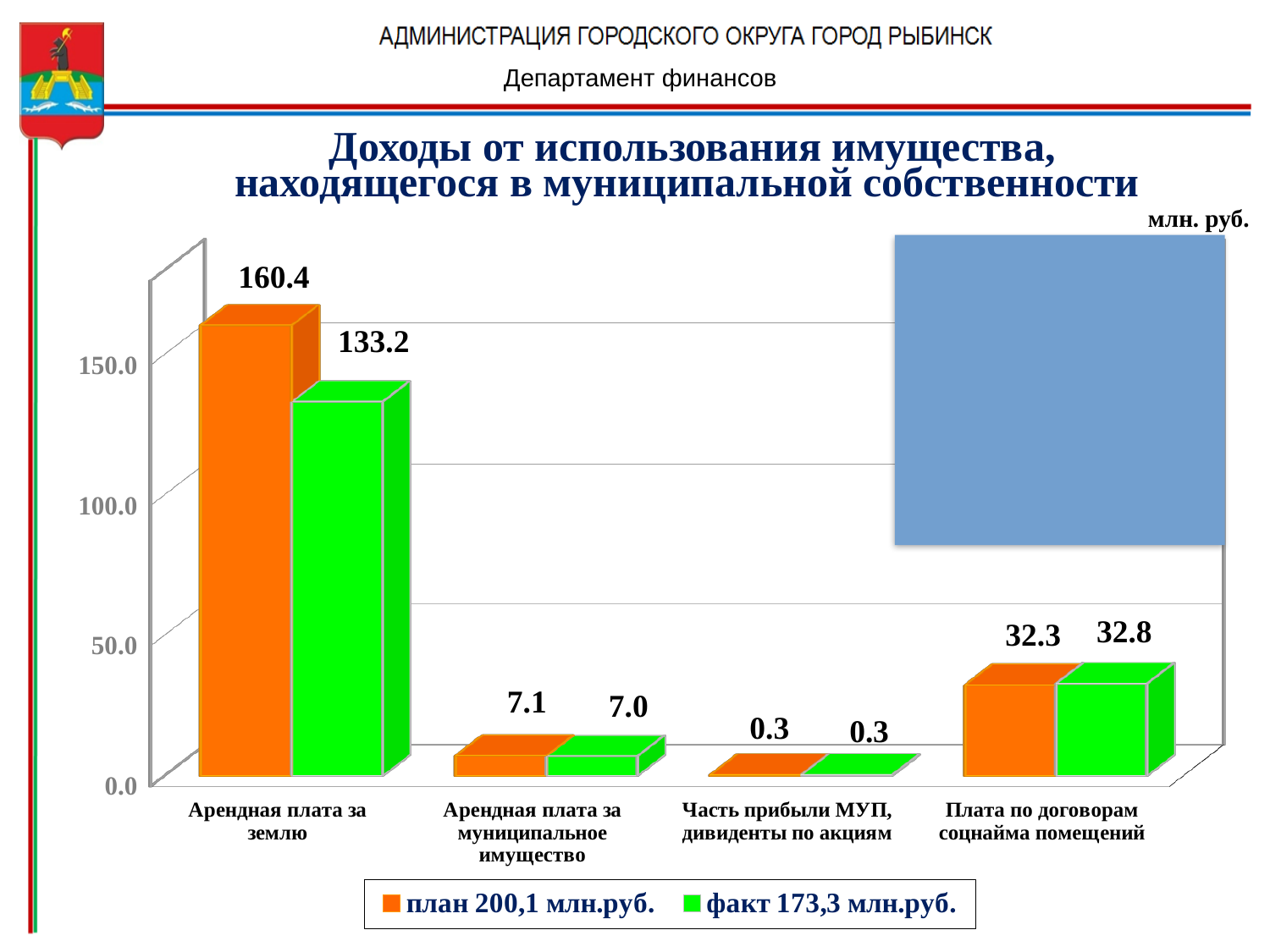

Департамент финансов
Доходы от использования имущества, находящегося в муниципальной собственности
млн. руб.

[unsupported chart]